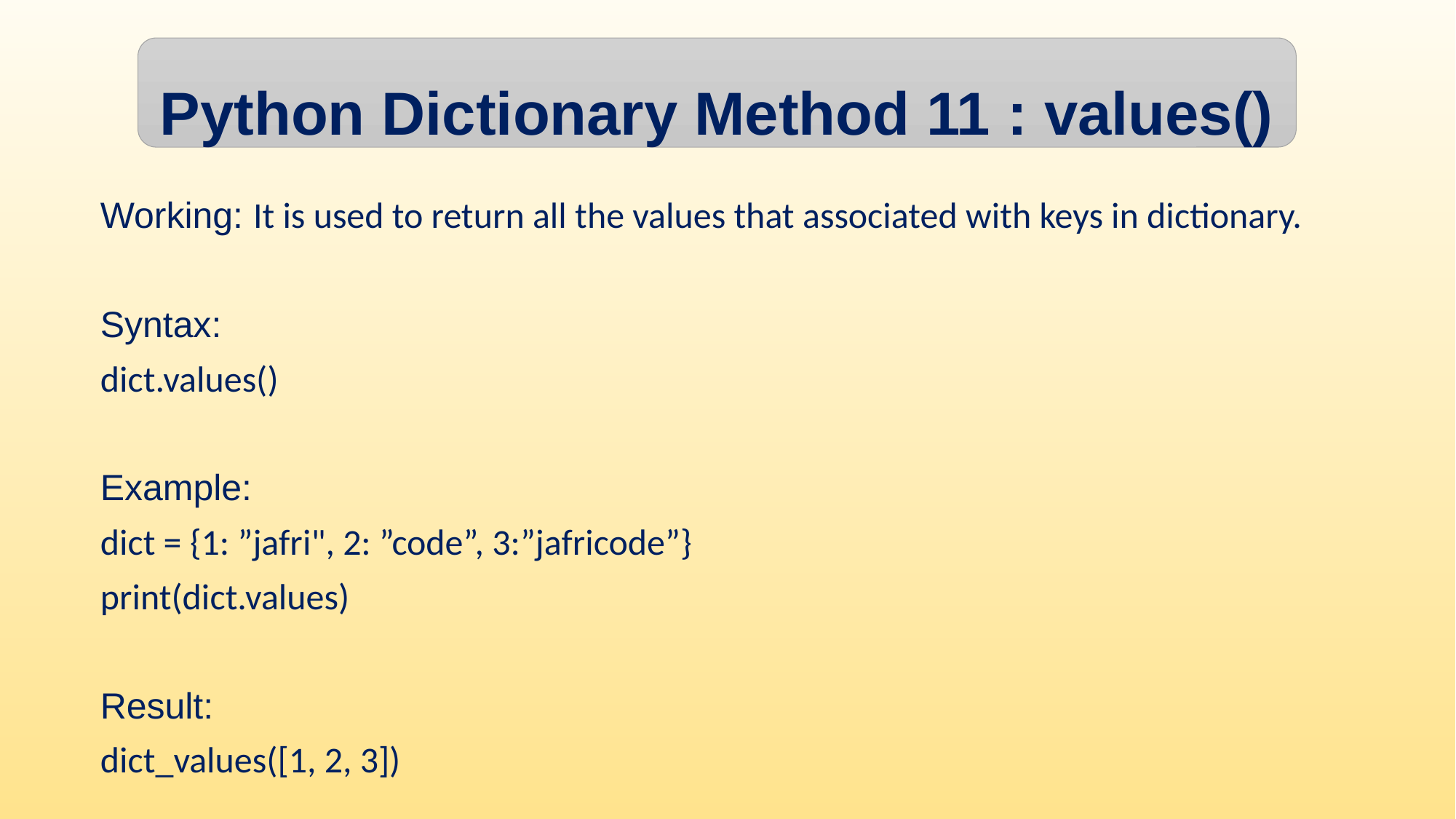

Python Dictionary Method 11 : values()
Working: It is used to return all the values that associated with keys in dictionary.

Syntax:
dict.values()

Example:
dict = {1: ”jafri", 2: ”code”, 3:”jafricode”}
print(dict.values)

Result:
dict_values([1, 2, 3])